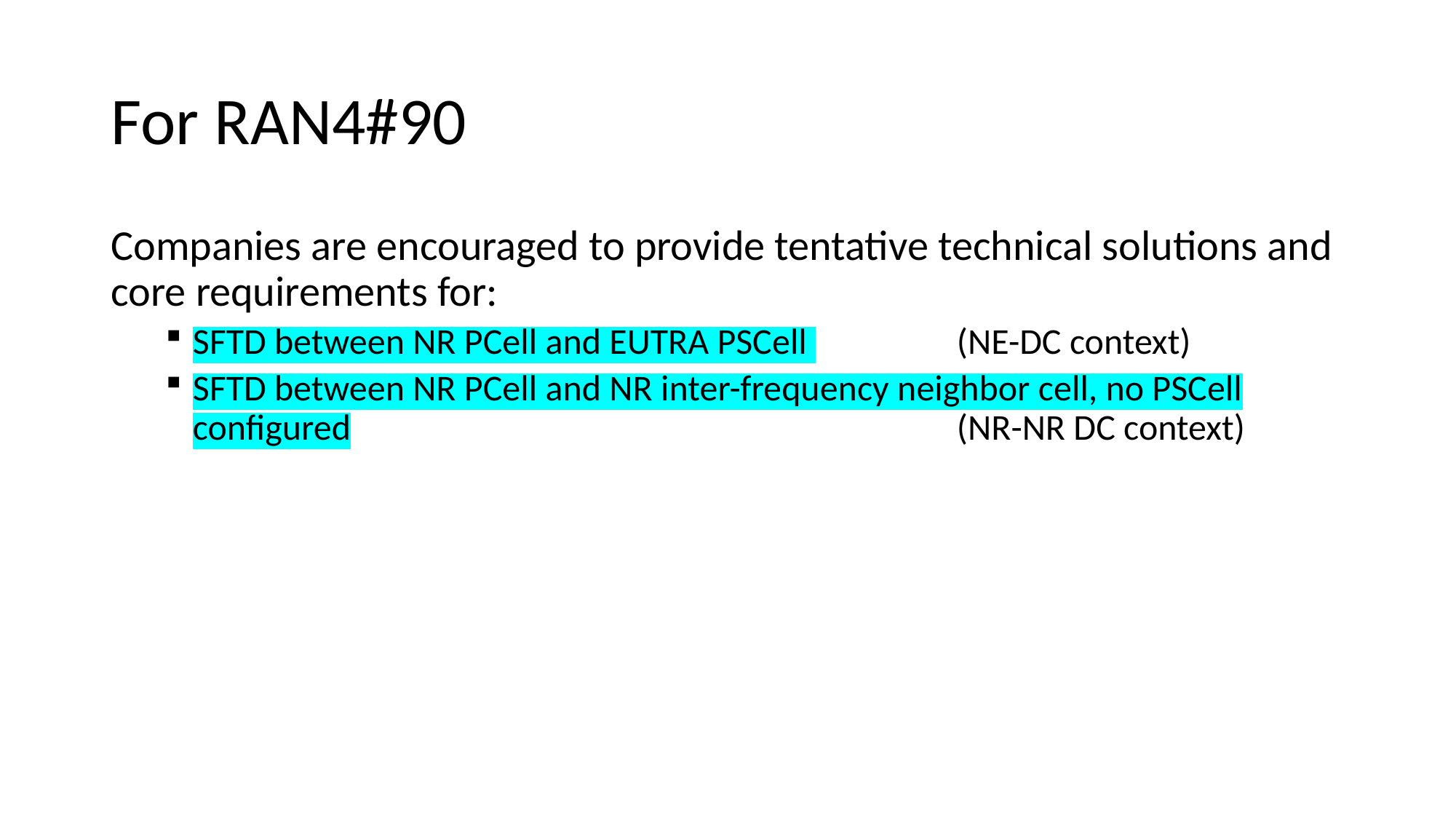

# For RAN4#90
Companies are encouraged to provide tentative technical solutions and core requirements for:
SFTD between NR PCell and EUTRA PSCell 		(NE-DC context)
SFTD between NR PCell and NR inter-frequency neighbor cell, no PSCell configured						(NR-NR DC context)